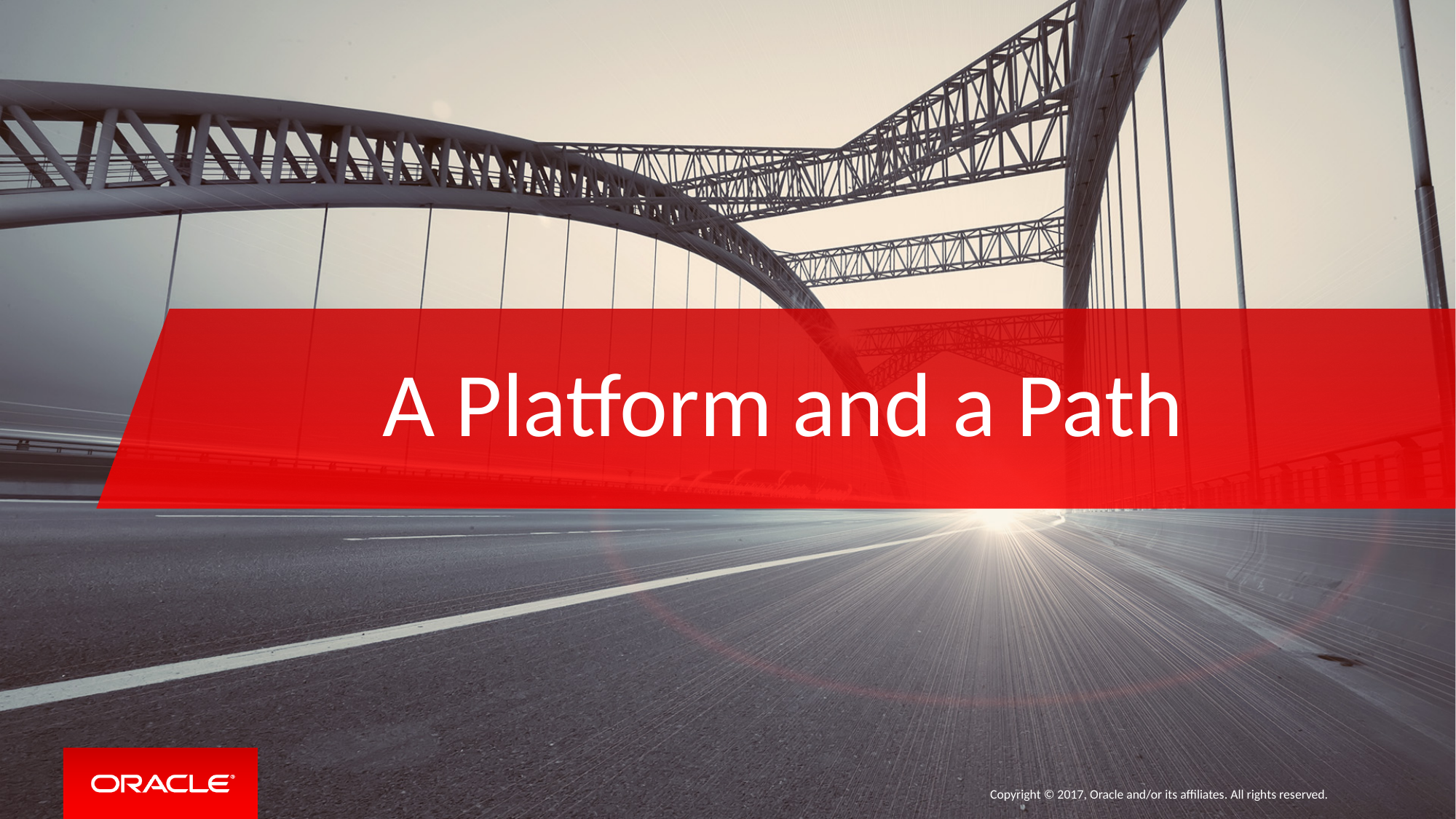

A Platform and a Path

Copyright © 2017, Oracle and/or its affiliates. All rights reserved.